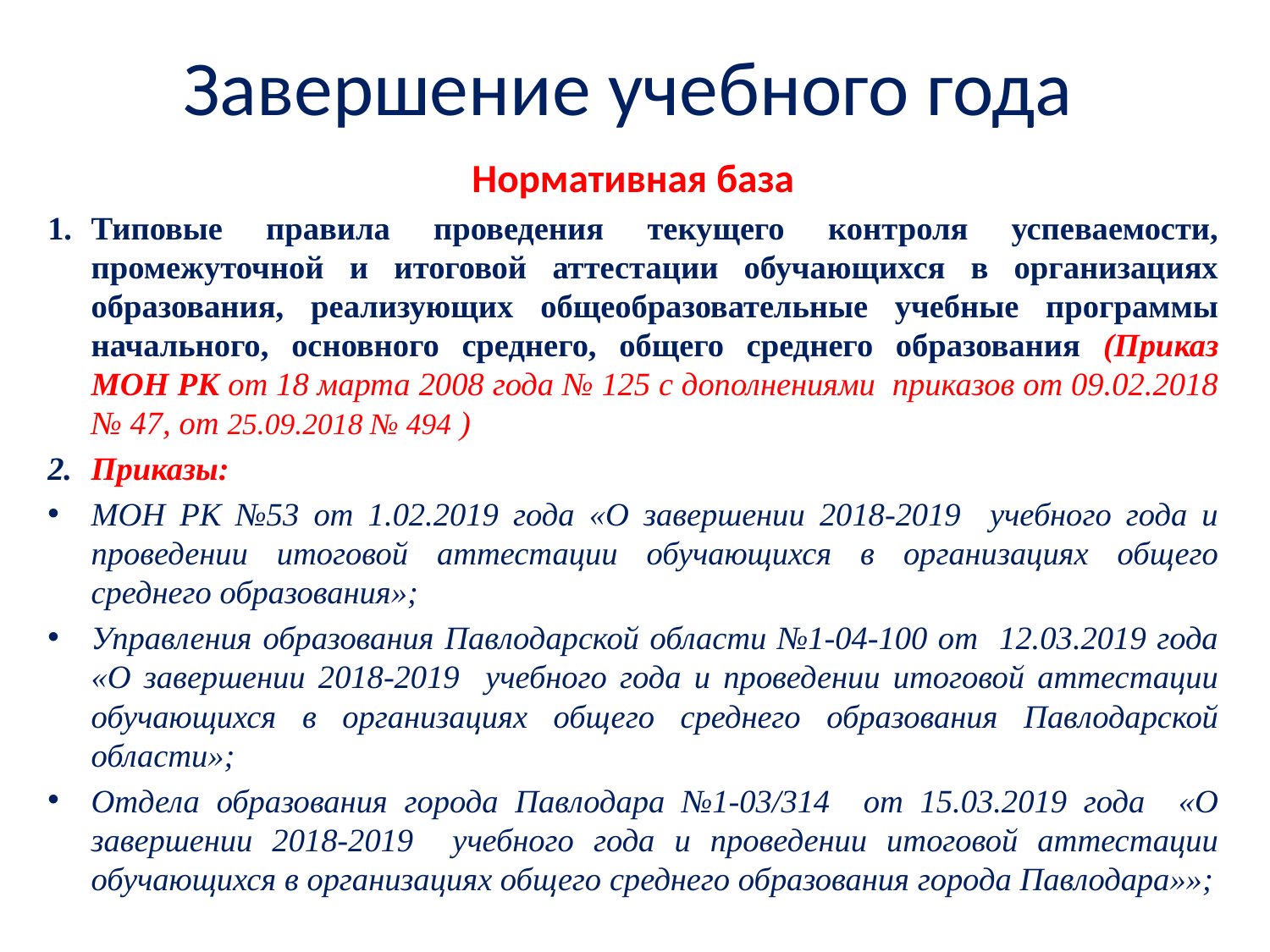

# Завершение учебного года
Нормативная база
Типовые правила проведения текущего контроля успеваемости, промежуточной и итоговой аттестации обучающихся в организациях образования, реализующих общеобразовательные учебные программы начального, основного среднего, общего среднего образования (Приказ МОН РК от 18 марта 2008 года № 125 с дополнениями  приказов от 09.02.2018 № 47, от 25.09.2018 № 494 )
Приказы:
МОН РК №53 от 1.02.2019 года «О завершении 2018-2019  учебного года и проведении итоговой аттестации обучающихся в организациях общего среднего образования»;
Управления образования Павлодарской области №1-04-100 от  12.03.2019 года «О завершении 2018-2019  учебного года и проведении итоговой аттестации обучающихся в организациях общего среднего образования Павлодарской области»;
Отдела образования города Павлодара №1-03/314  от 15.03.2019 года  «О завершении 2018-2019  учебного года и проведении итоговой аттестации обучающихся в организациях общего среднего образования города Павлодара»»;